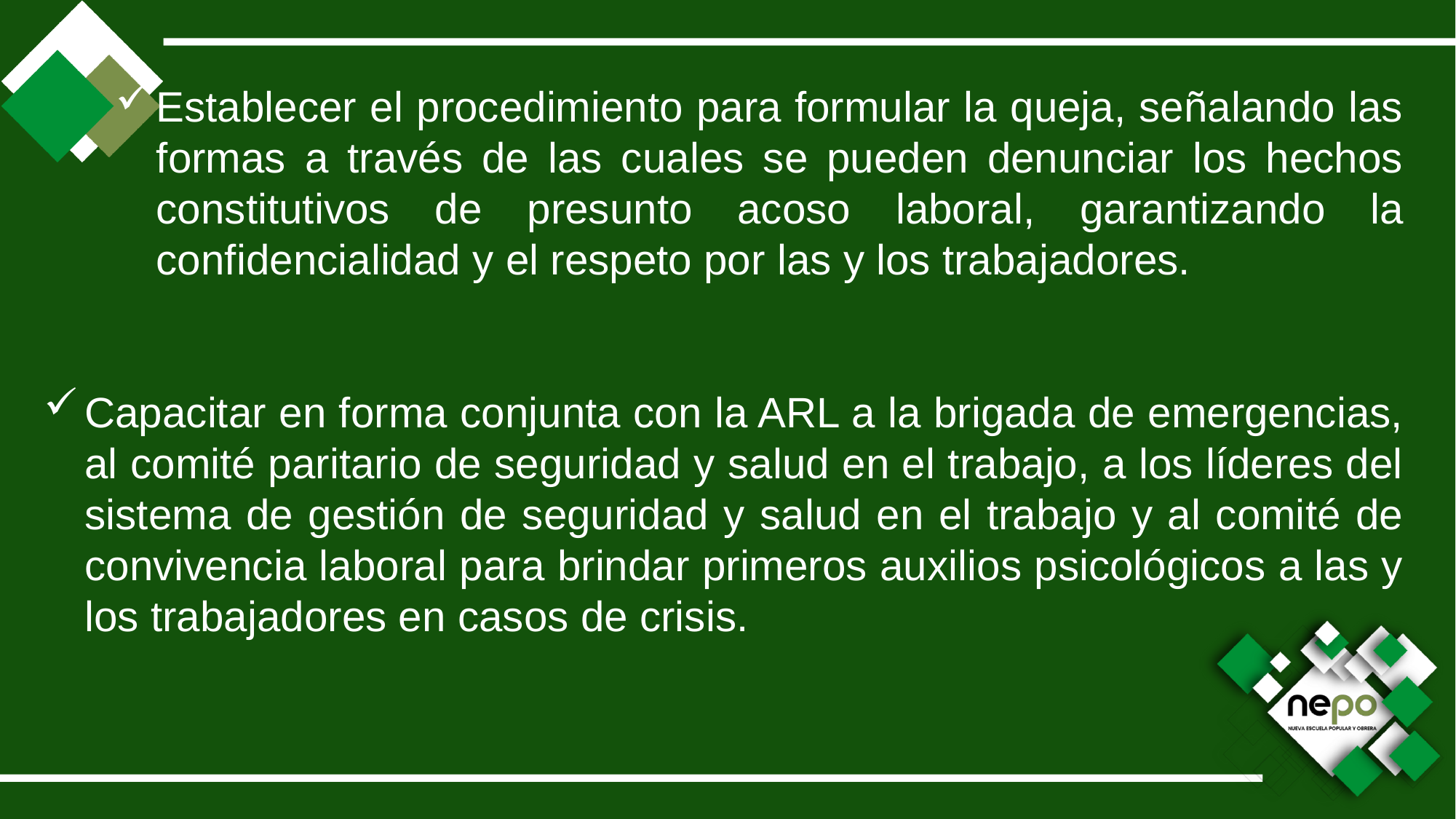

Establecer el procedimiento para formular la queja, señalando las formas a través de las cuales se pueden denunciar los hechos constitutivos de presunto acoso laboral, garantizando la confidencialidad y el respeto por las y los trabajadores.
Capacitar en forma conjunta con la ARL a la brigada de emergencias, al comité paritario de seguridad y salud en el trabajo, a los líderes del sistema de gestión de seguridad y salud en el trabajo y al comité de convivencia laboral para brindar primeros auxilios psicológicos a las y los trabajadores en casos de crisis.